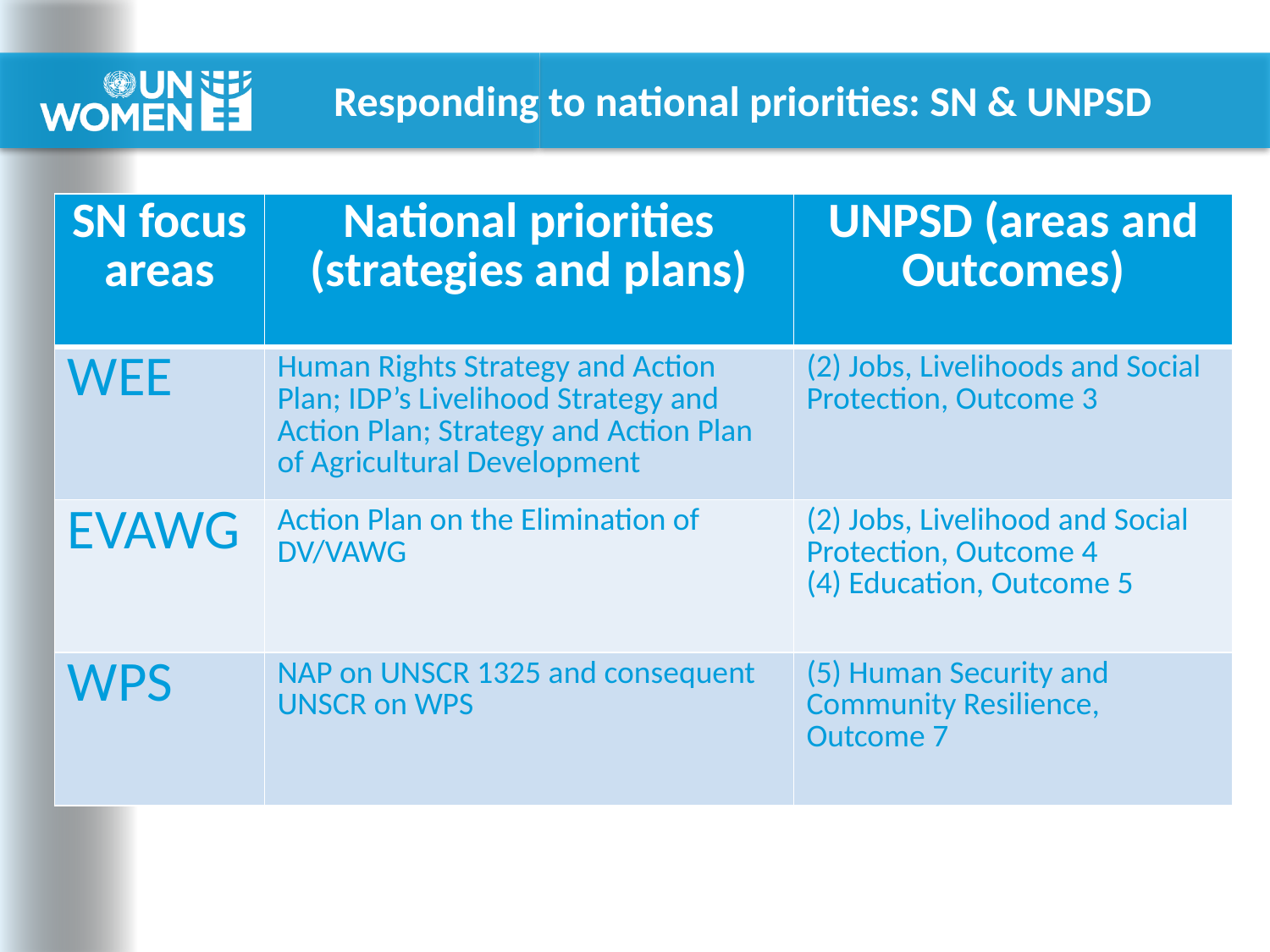

# Responding to national priorities: SN & UNPSD
| SN focus areas | National priorities (strategies and plans) | UNPSD (areas and Outcomes) |
| --- | --- | --- |
| WEE | Human Rights Strategy and Action Plan; IDP’s Livelihood Strategy and Action Plan; Strategy and Action Plan of Agricultural Development | (2) Jobs, Livelihoods and Social Protection, Outcome 3 |
| EVAWG | Action Plan on the Elimination of DV/VAWG | (2) Jobs, Livelihood and Social Protection, Outcome 4 (4) Education, Outcome 5 |
| WPS | NAP on UNSCR 1325 and consequent UNSCR on WPS | (5) Human Security and Community Resilience, Outcome 7 |